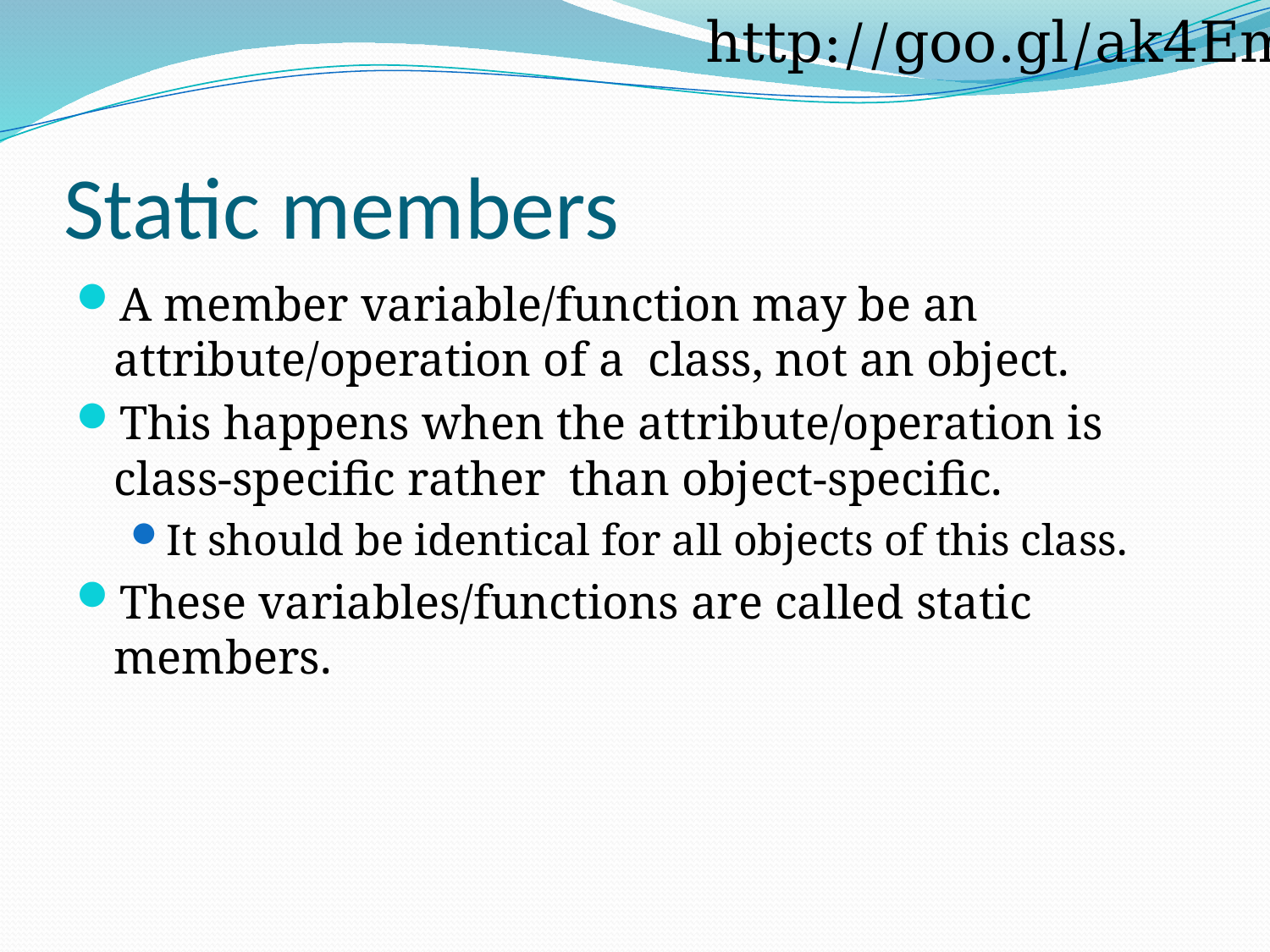

http://goo.gl/ak4Em
# Static members
A member variable/function may be an attribute/operation of a  class, not an object.
This happens when the attribute/operation is class-specific rather  than object-specific.
It should be identical for all objects of this class.
These variables/functions are called static members.